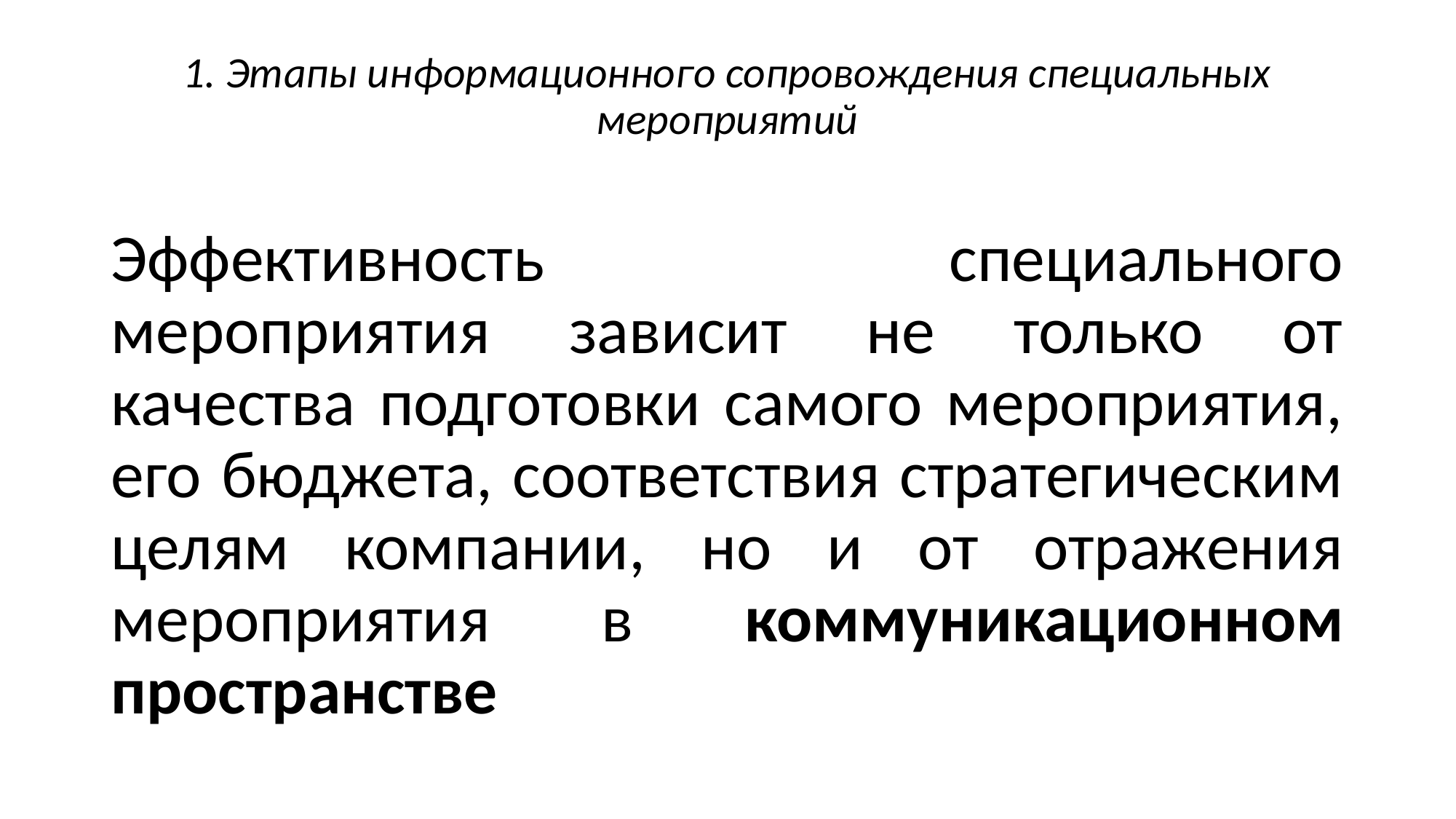

# 1. Этапы информационного сопровождения специальных мероприятий
Эффективность специального мероприятия зависит не только от качества подготовки самого мероприятия, его бюджета, соответствия стратегическим целям компании, но и от отражения мероприятия в коммуникационном пространстве